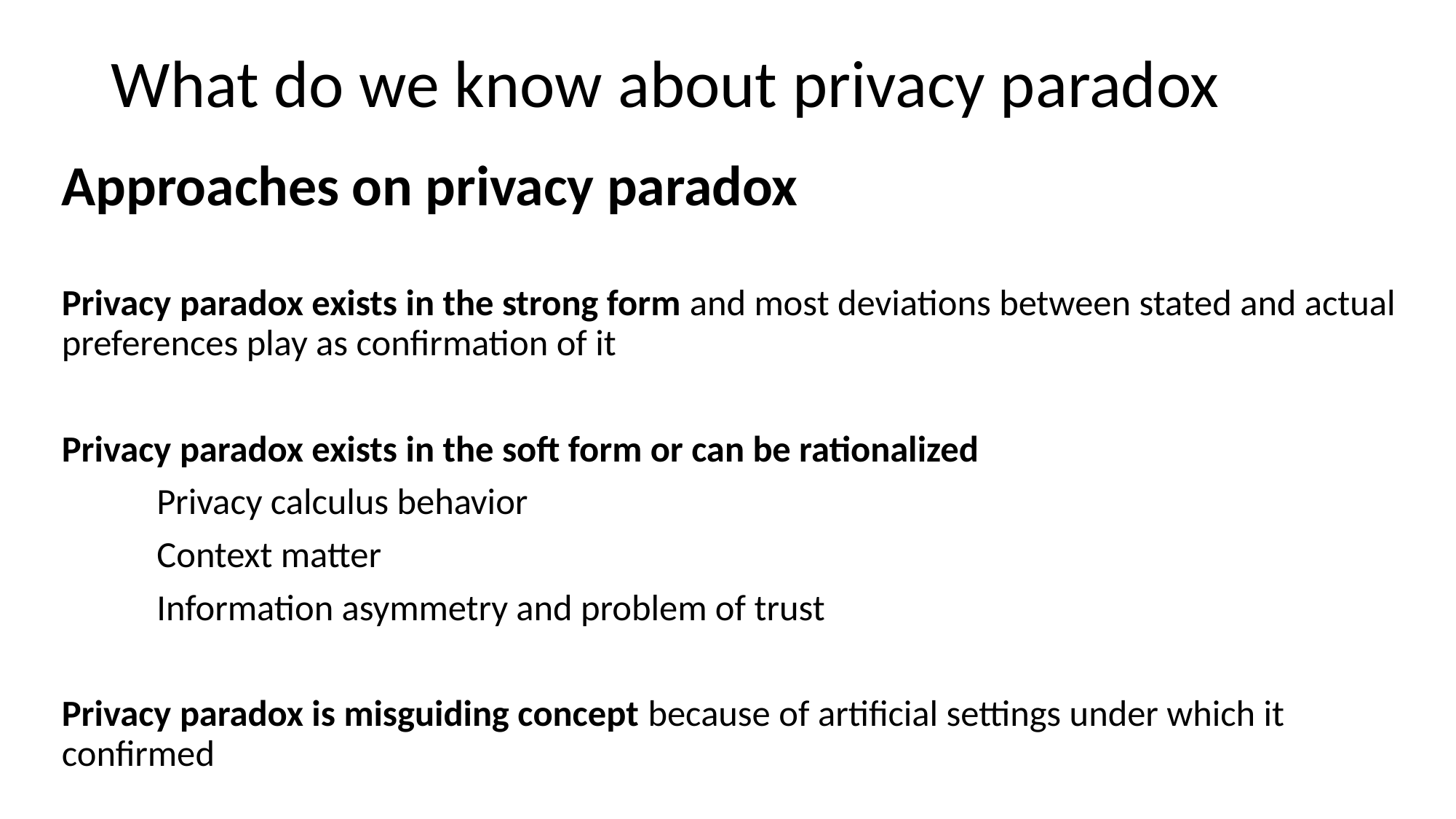

# What do we know about privacy paradox
Approaches on privacy paradox

Privacy paradox exists in the strong form and most deviations between stated and actual preferences play as confirmation of it

Privacy paradox exists in the soft form or can be rationalized
	Privacy calculus behavior
	Context matter
	Information asymmetry and problem of trust

Privacy paradox is misguiding concept because of artificial settings under which it confirmed